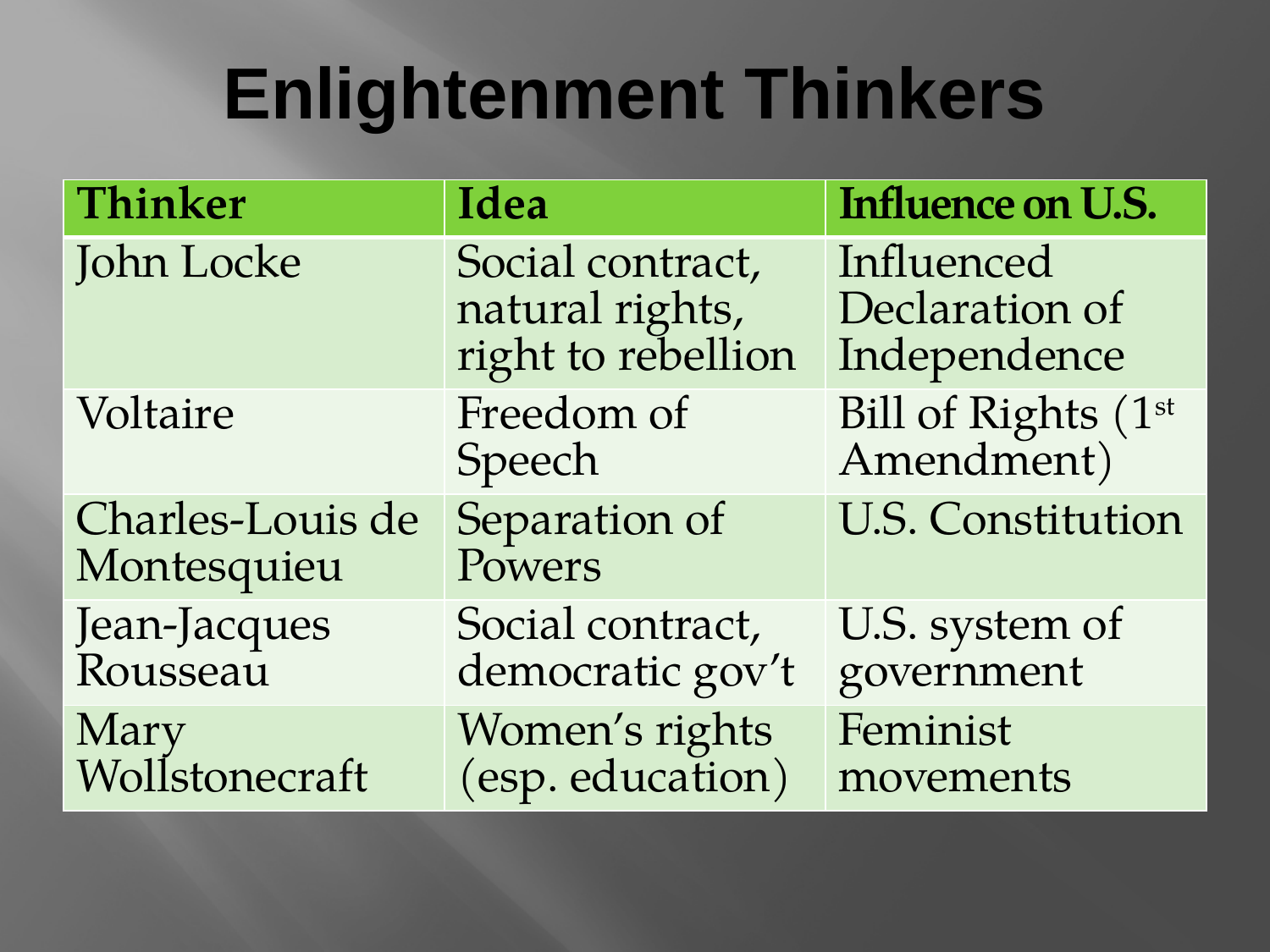

# Enlightenment Thinkers
| Thinker | Idea | Influence on U.S. |
| --- | --- | --- |
| John Locke | Social contract, natural rights, right to rebellion | Influenced Declaration of Independence |
| Voltaire | Freedom of Speech | Bill of Rights (1st Amendment) |
| Charles-Louis de Montesquieu | Separation of Powers | U.S. Constitution |
| Jean-Jacques Rousseau | Social contract, democratic gov’t | U.S. system of government |
| Mary Wollstonecraft | Women’s rights (esp. education) | Feminist movements |